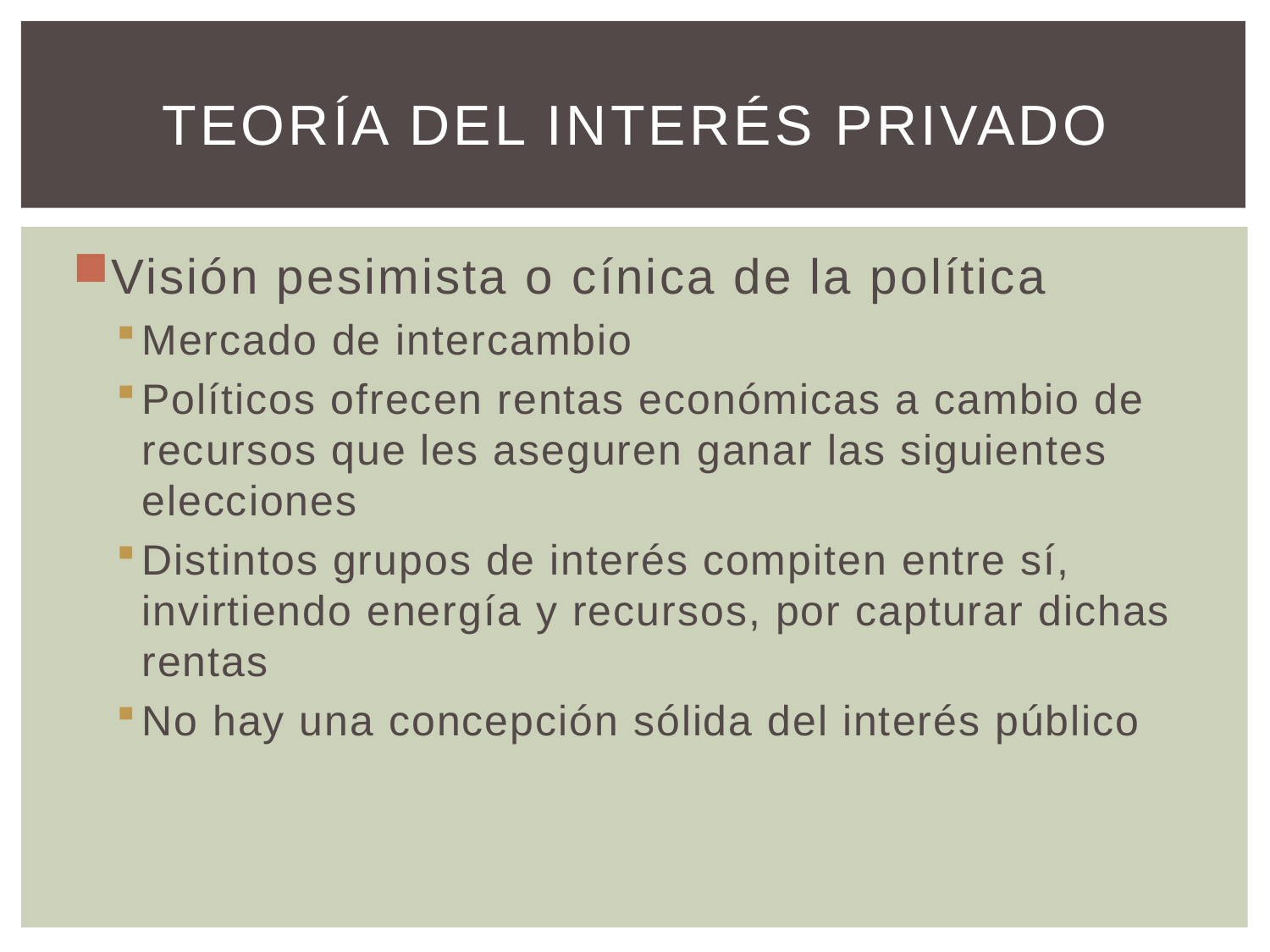

# Teoría del interés privado
Visión pesimista o cínica de la política
Mercado de intercambio
Políticos ofrecen rentas económicas a cambio de recursos que les aseguren ganar las siguientes elecciones
Distintos grupos de interés compiten entre sí, invirtiendo energía y recursos, por capturar dichas rentas
No hay una concepción sólida del interés público